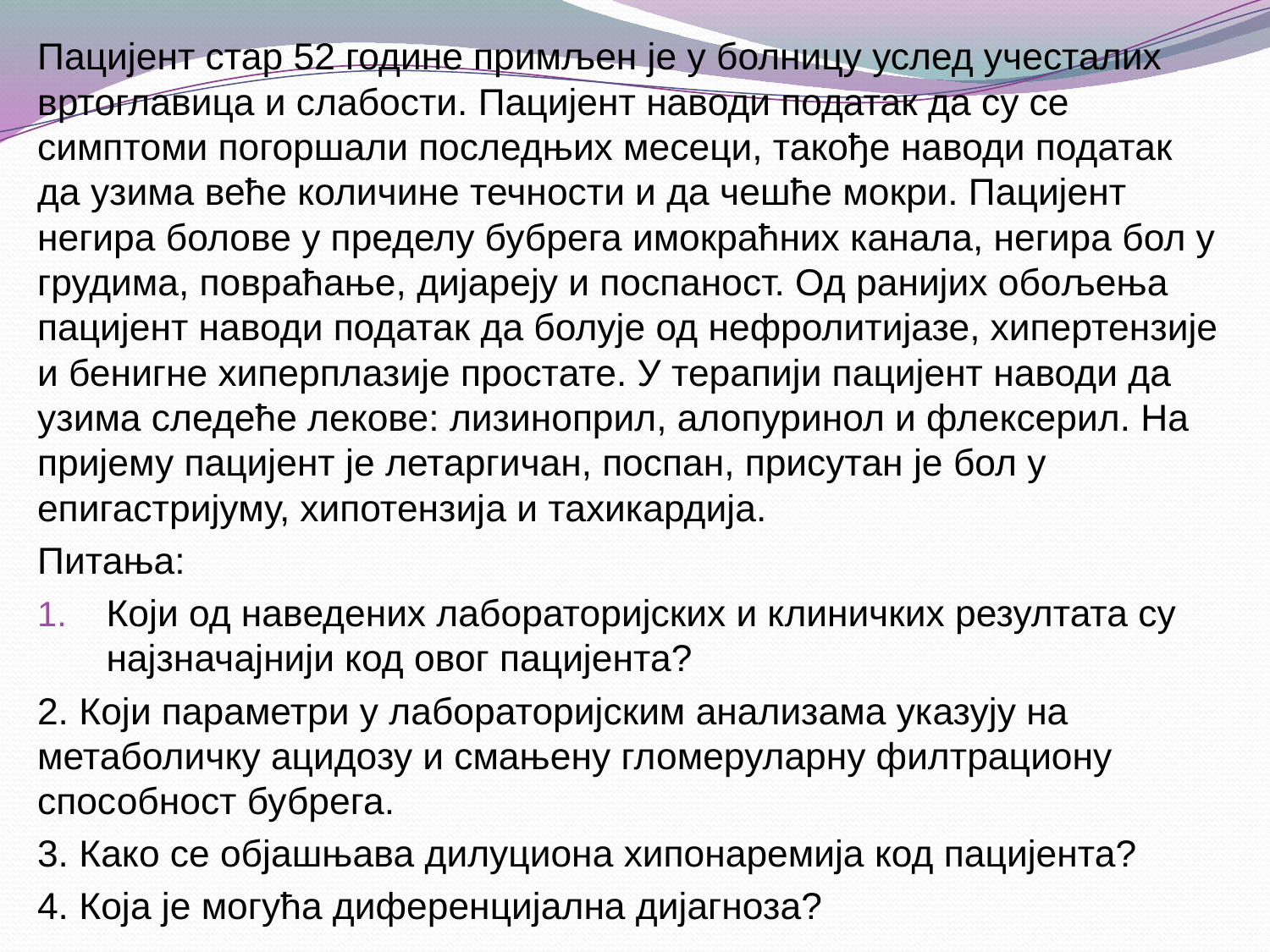

Пацијент стар 52 године примљен је у болницу услед учесталих вртоглавица и слабости. Пацијент наводи податак да су се симптоми погоршали последњих месеци, такође наводи податак да узима веће количине течности и да чешће мокри. Пацијент негира болове у пределу бубрега имокраћних канала, негира бол у грудима, повраћање, дијареју и поспаност. Од ранијих обољења пацијент наводи податак да болује од нефролитијазе, хипертензије и бенигне хиперплазије простате. У терапији пацијент наводи да узима следеће лекове: лизиноприл, алопуринол и флексерил. На пријему пацијент је летаргичан, поспан, присутан је бол у епигастријуму, хипотензија и тахикардија.
Питања:
Који од наведених лабораторијских и клиничких резултата су најзначајнији код овог пацијента?
2. Који параметри у лабораторијским анализама указују на метаболичку ацидозу и смањену гломеруларну филтрациону способност бубрега.
3. Како се објашњава дилуциона хипонаремија код пацијента?
4. Која је могућа диференцијална дијагноза?